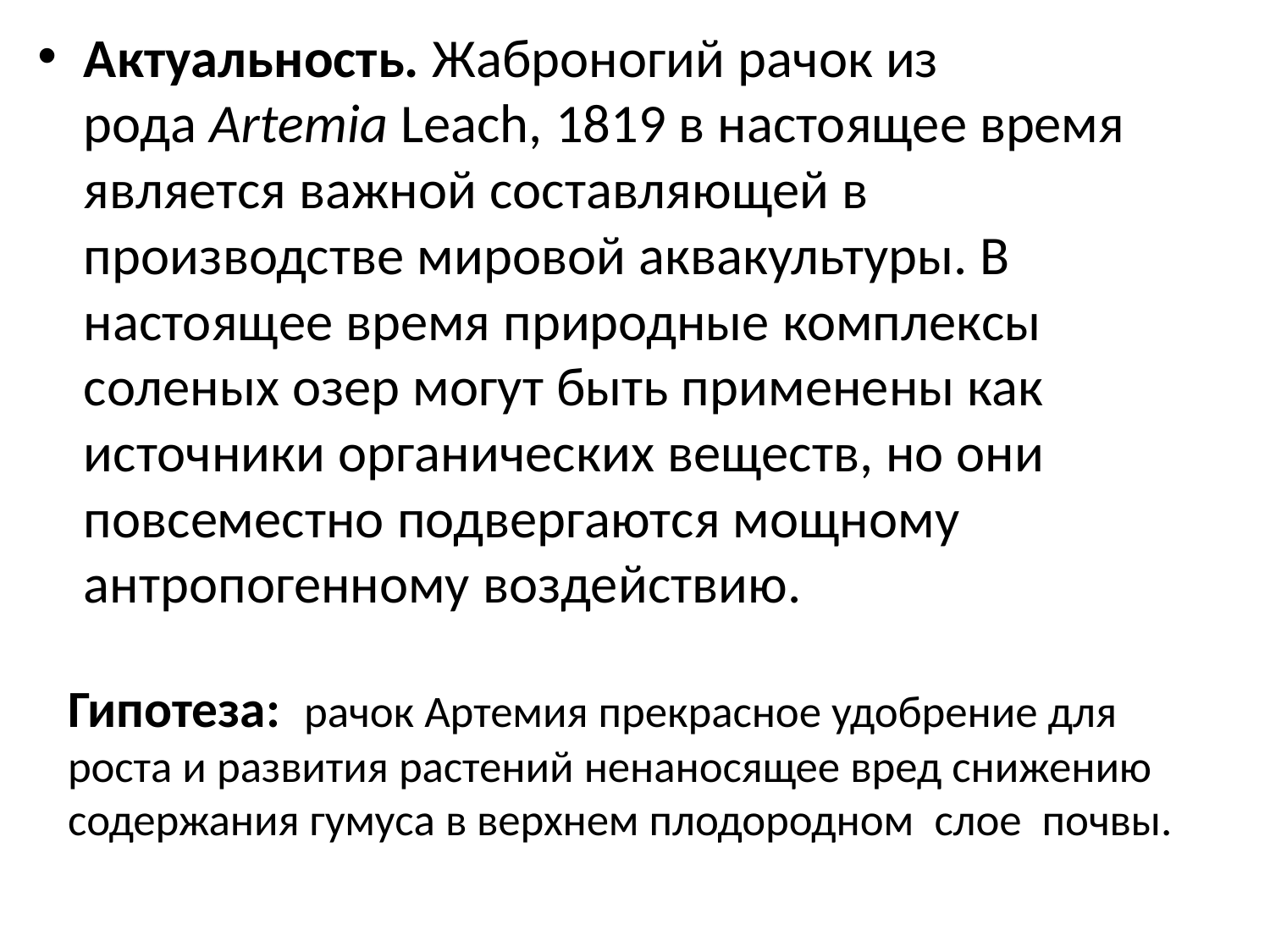

Актуальность. Жаброногий рачок из рода Artemia Leach, 1819 в настоящее время является важной составляющей в производстве мировой аквакультуры. В настоящее время природные комплексы соленых озер могут быть применены как источники органических веществ, но они повсеместно подвергаются мощному антропогенному воздействию.

# Гипотеза:  рачок Артемия прекрасное удобрение для роста и развития растений ненаносящее вред снижению содержания гумуса в верхнем плодородном  слое  почвы.